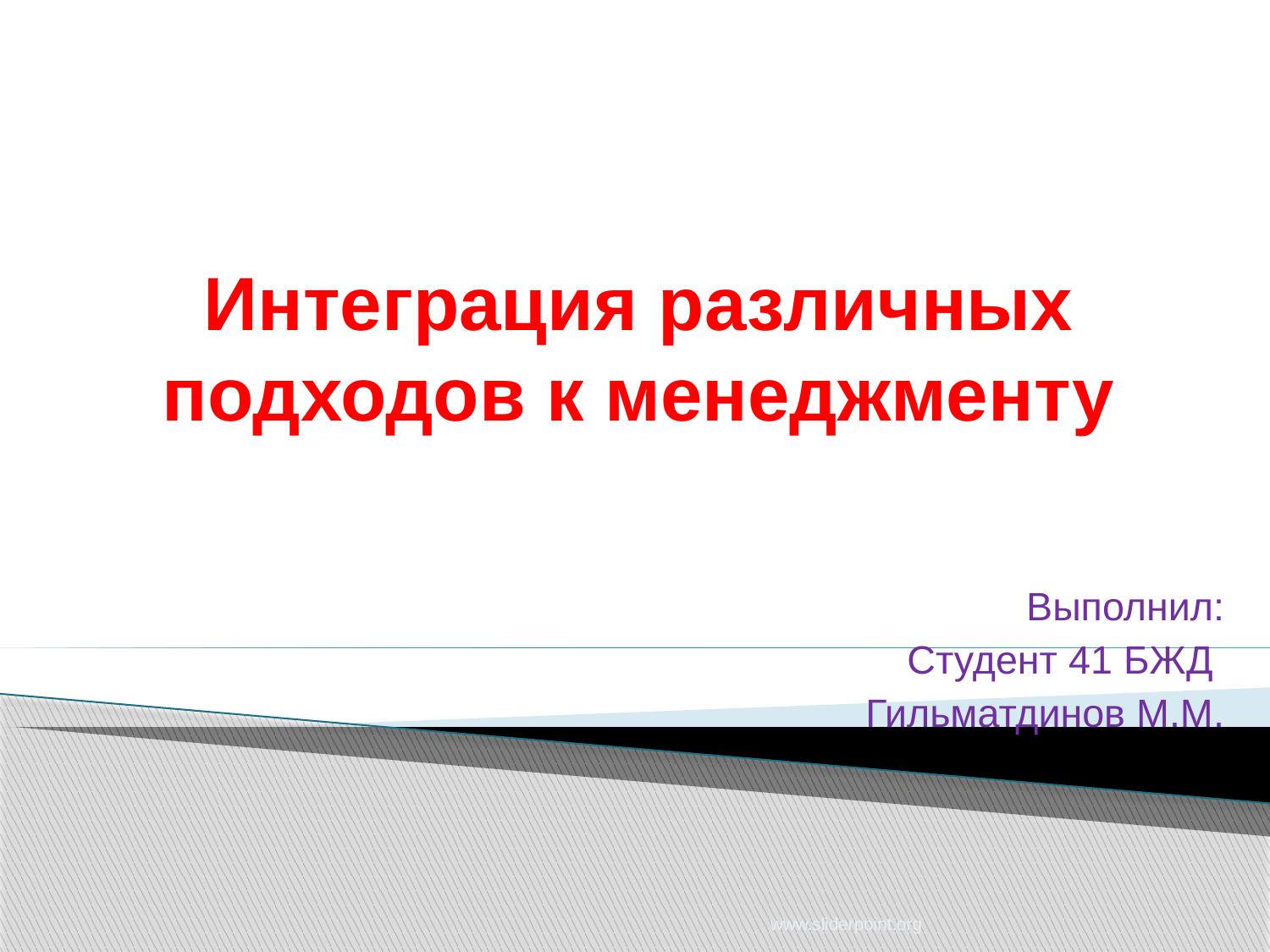

# Интеграция различных подходов к менеджменту
Выполнил:
Студент 41 БЖД
Гильматдинов М.М.
www.sliderpoint.org